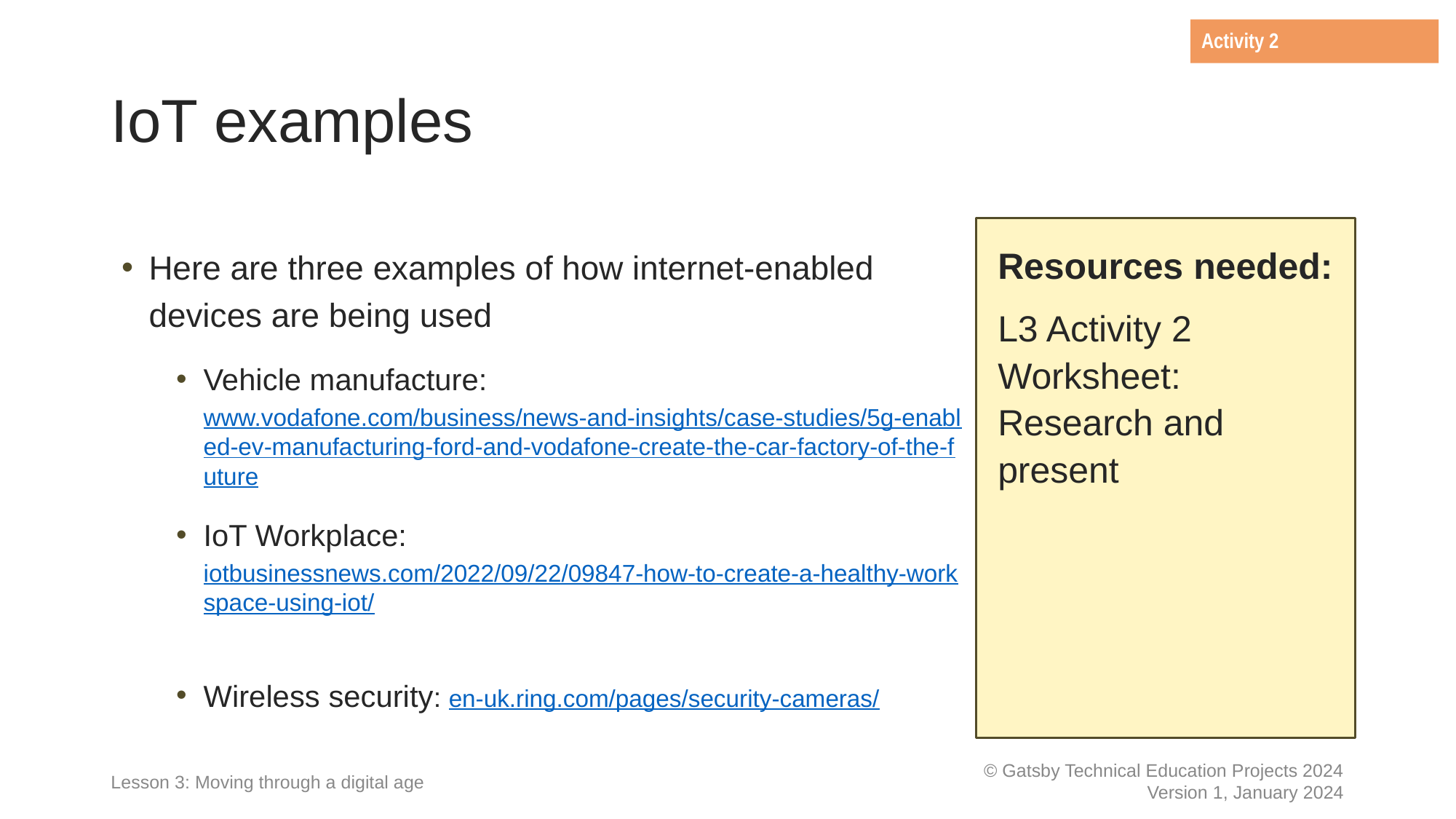

Activity 2
# IoT examples
Here are three examples of how internet-enabled devices are being used
Vehicle manufacture: www.vodafone.com/business/news-and-insights/case-studies/5g-enabled-ev-manufacturing-ford-and-vodafone-create-the-car-factory-of-the-future
IoT Workplace: iotbusinessnews.com/2022/09/22/09847-how-to-create-a-healthy-workspace-using-iot/
Wireless security: en-uk.ring.com/pages/security-cameras/
Resources needed:
L3 Activity 2 Worksheet: Research and present
Lesson 3: Moving through a digital age